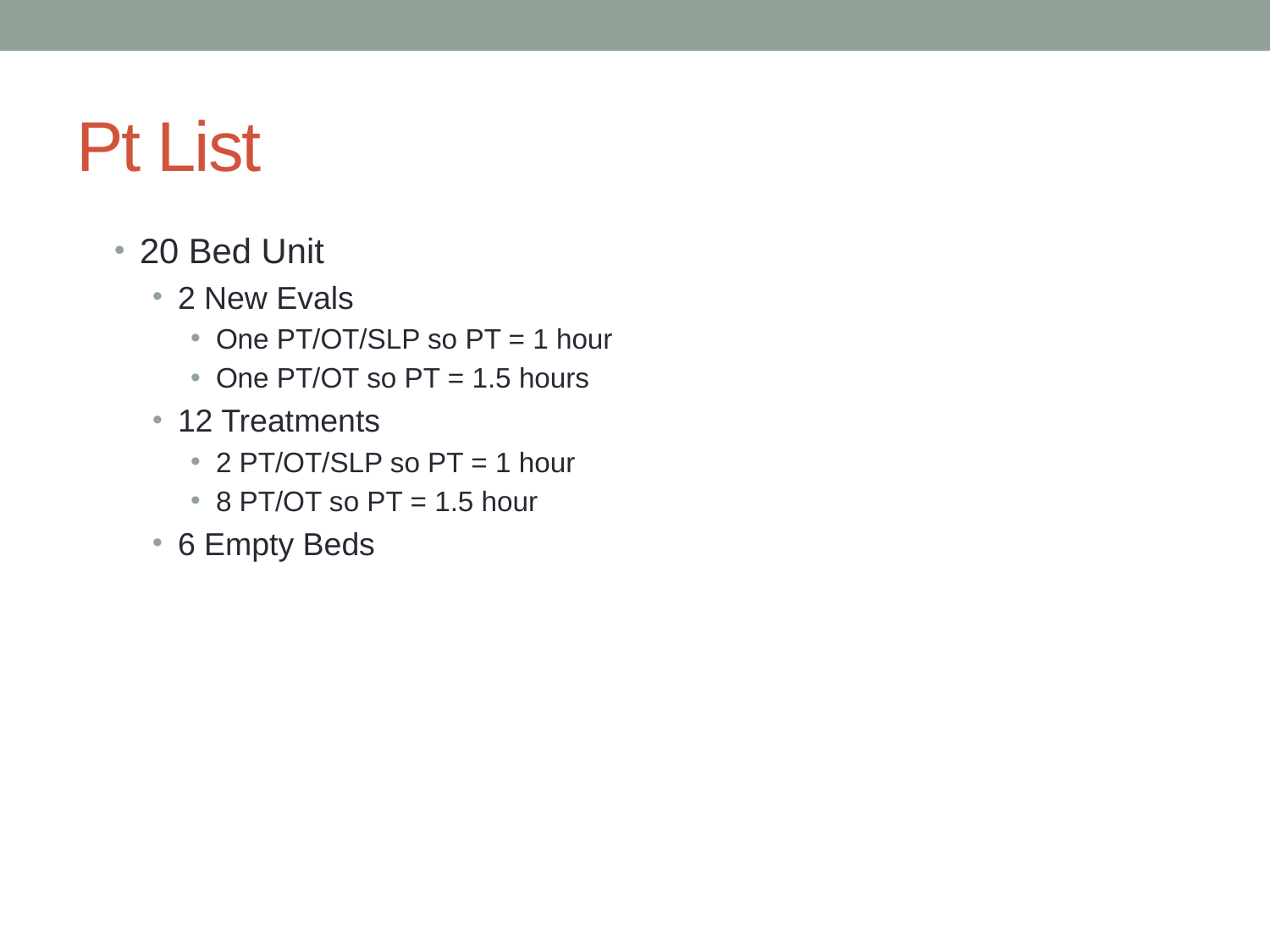

# Pt List
20 Bed Unit
2 New Evals
One PT/OT/SLP so PT = 1 hour
One PT/OT so PT = 1.5 hours
12 Treatments
2 PT/OT/SLP so PT = 1 hour
8 PT/OT so PT = 1.5 hour
6 Empty Beds